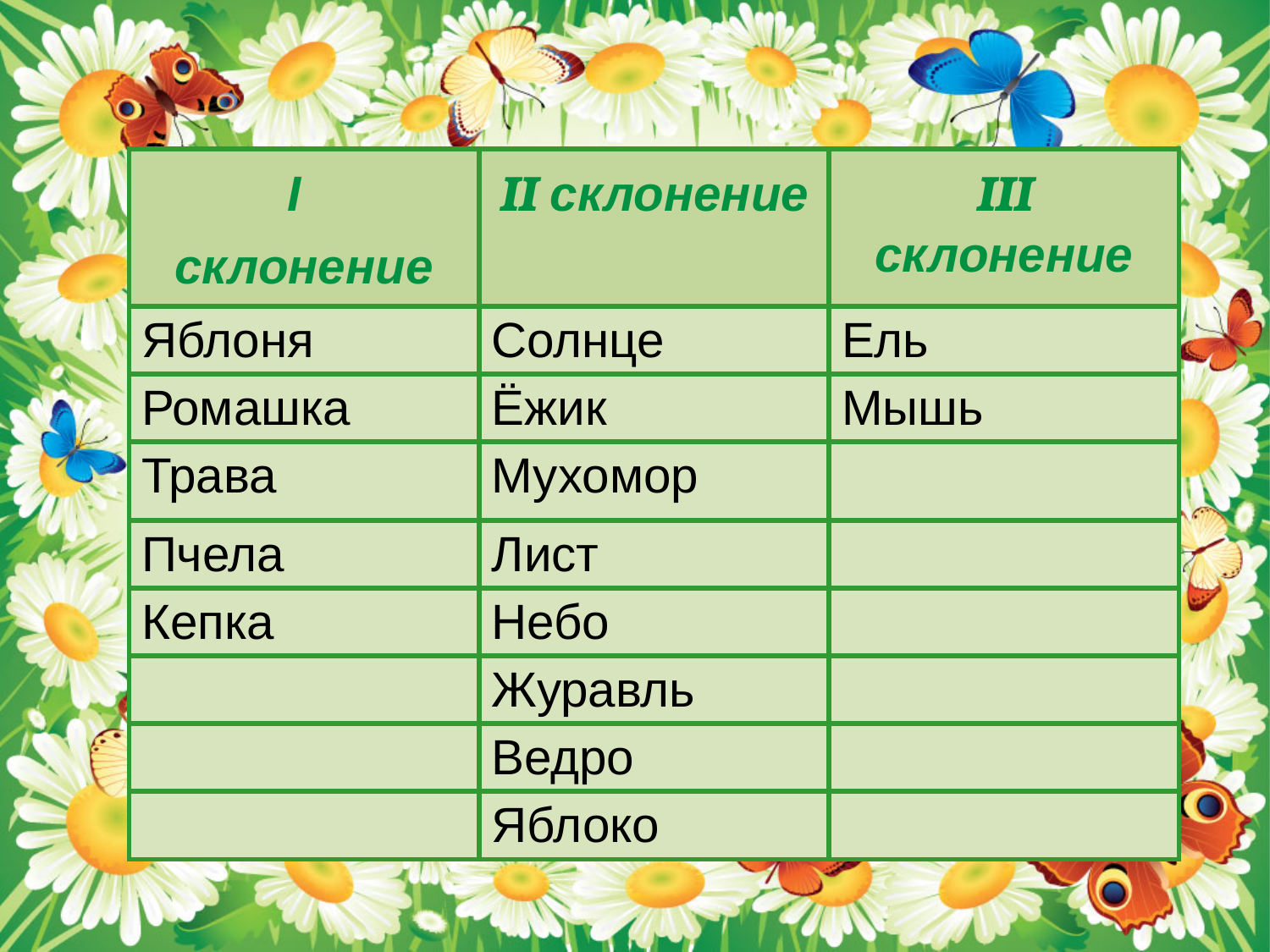

| I cклонение | II склонение | III склонение |
| --- | --- | --- |
| Яблоня | Солнце | Ель |
| Ромашка | Ёжик | Мышь |
| Трава | Мухомор |  |
| Пчела | Лист |  |
| Кепка | Небо |  |
|  | Журавль |  |
|  | Ведро |  |
|  | Яблоко |  |